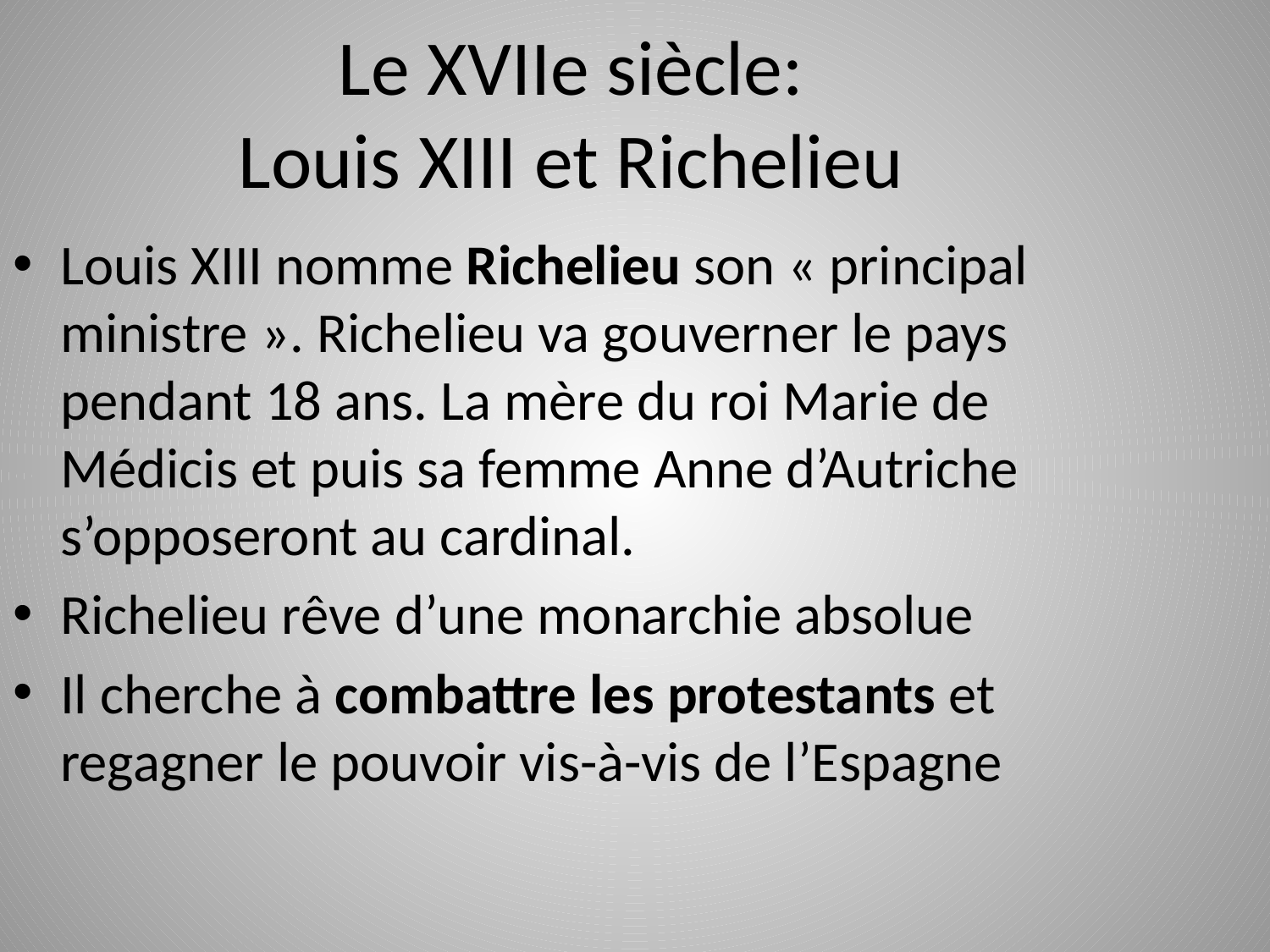

Le XVIIe siècle:
Louis XIII et Richelieu
Louis XIII nomme Richelieu son « principal ministre ». Richelieu va gouverner le pays pendant 18 ans. La mère du roi Marie de Médicis et puis sa femme Anne d’Autriche s’opposeront au cardinal.
Richelieu rêve d’une monarchie absolue
Il cherche à combattre les protestants et regagner le pouvoir vis-à-vis de l’Espagne